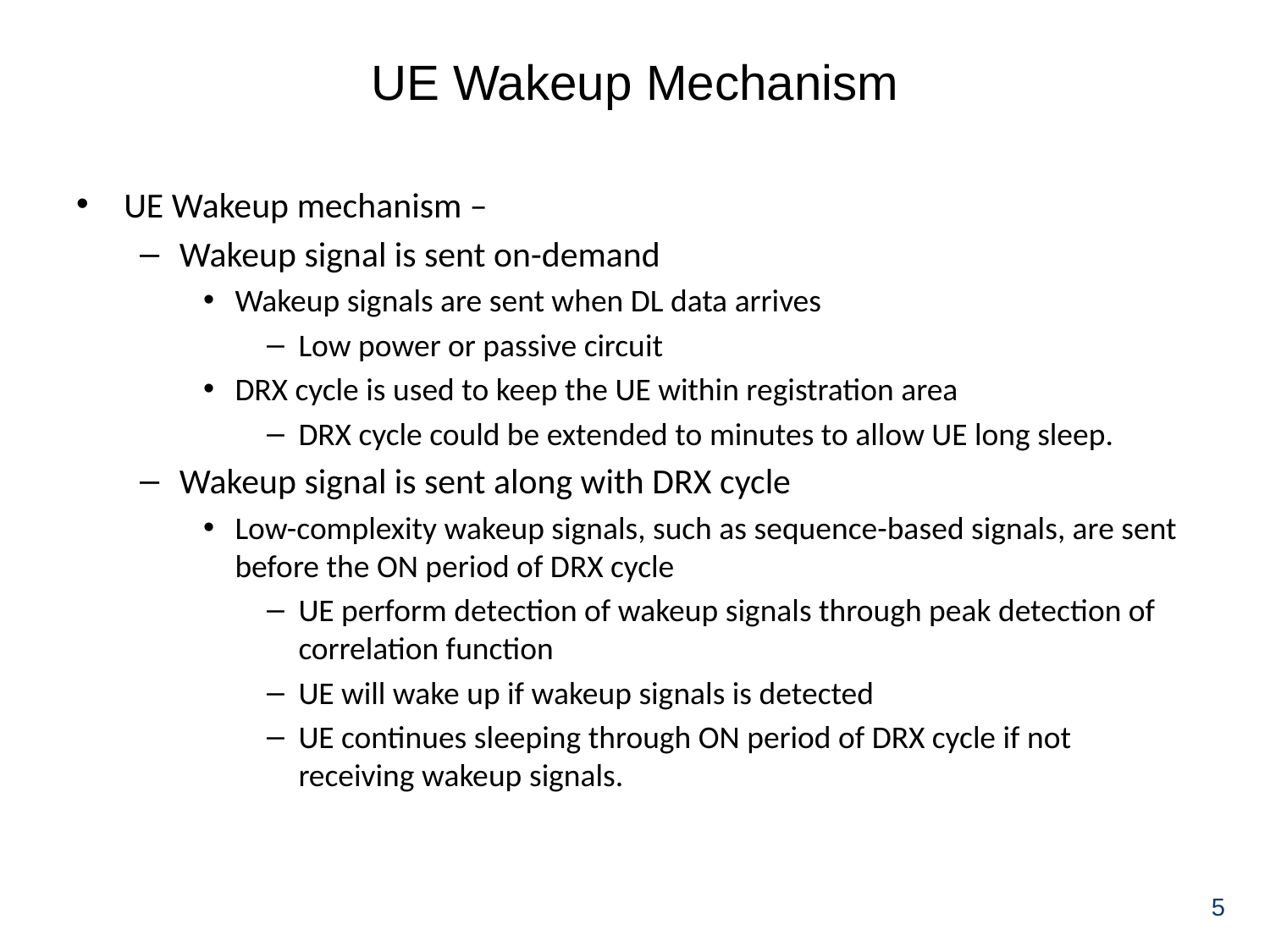

# UE Wakeup Mechanism
UE Wakeup mechanism –
Wakeup signal is sent on-demand
Wakeup signals are sent when DL data arrives
Low power or passive circuit
DRX cycle is used to keep the UE within registration area
DRX cycle could be extended to minutes to allow UE long sleep.
Wakeup signal is sent along with DRX cycle
Low-complexity wakeup signals, such as sequence-based signals, are sent before the ON period of DRX cycle
UE perform detection of wakeup signals through peak detection of  correlation function
UE will wake up if wakeup signals is detected
UE continues sleeping through ON period of DRX cycle if not receiving wakeup signals.
5